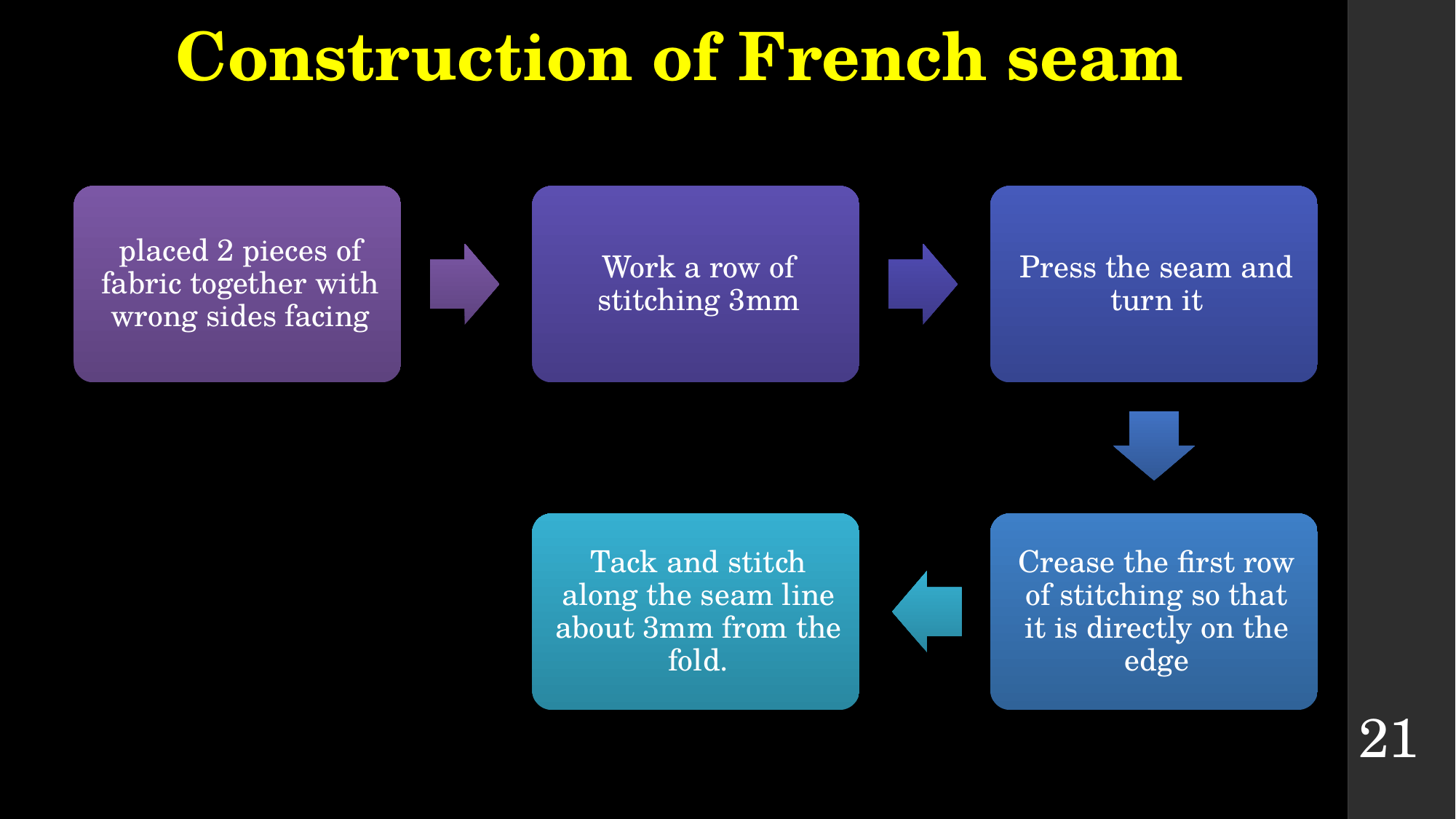

# Construction of French seam
placed 2 pieces of fabric together with wrong sides facing

Work a row of stitching 3mm

Press the seam and turn it

Crease the first row of stitching so that it is directly on the edge

Tack and stitch along the seam line about 3mm from the fold.
21